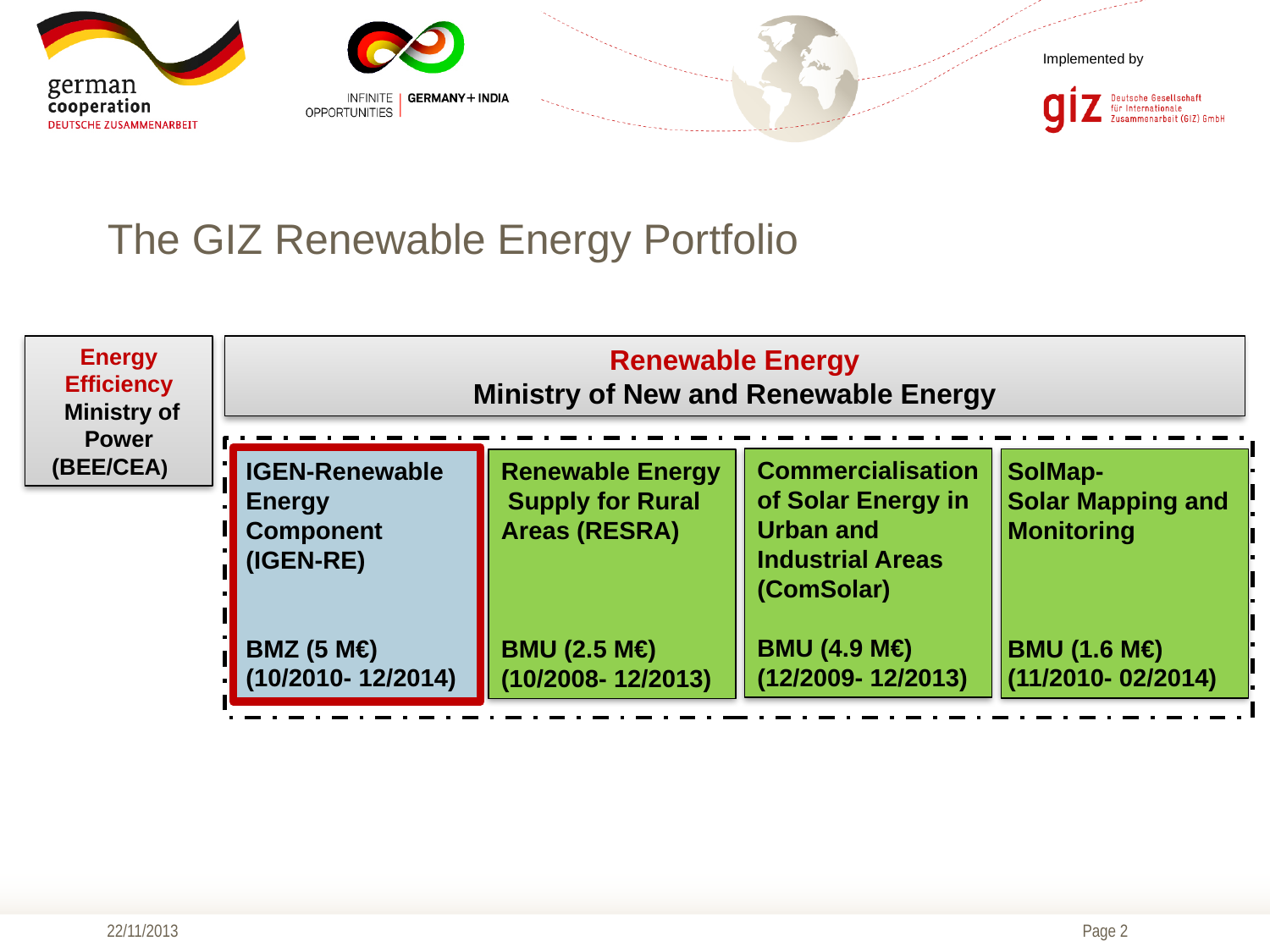

# The GIZ Renewable Energy Portfolio
Energy Efficiency
 Ministry of Power (BEE/CEA)
Renewable Energy
Ministry of New and Renewable Energy

Commercialisation of Solar Energy in Urban and Industrial Areas (ComSolar)

BMU (4.9 M€)
(12/2009- 12/2013)
IGEN-Renewable Energy Component
(IGEN-RE)

BMZ (5 M€)
(10/2010- 12/2014)
SolMap-
Solar Mapping and Monitoring

BMU (1.6 M€)
(11/2010- 02/2014)
Renewable Energy  Supply for Rural Areas (RESRA)

BMU (2.5 M€)
(10/2008- 12/2013)
22/11/2013